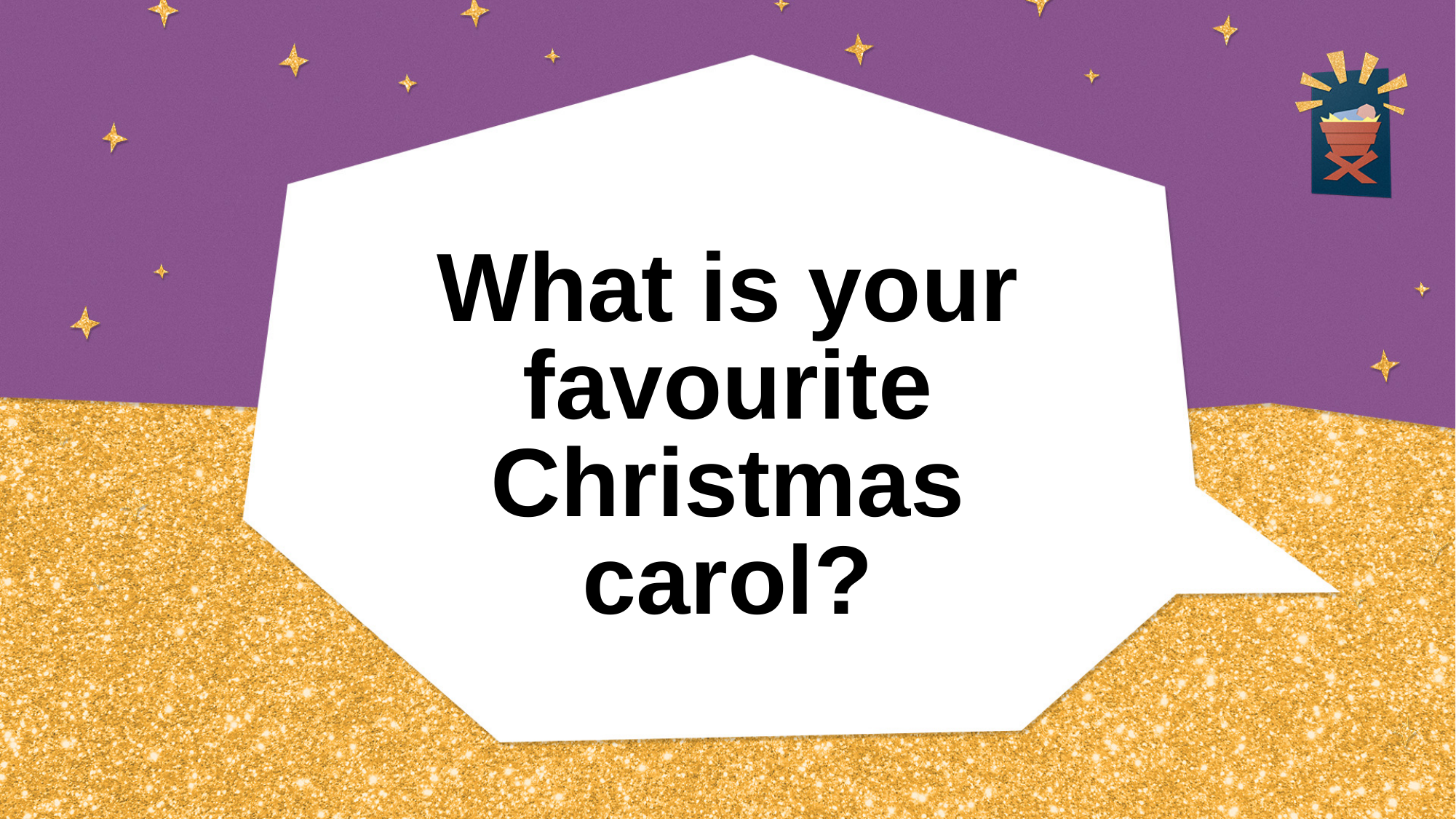

# What is your favourite Christmas carol?